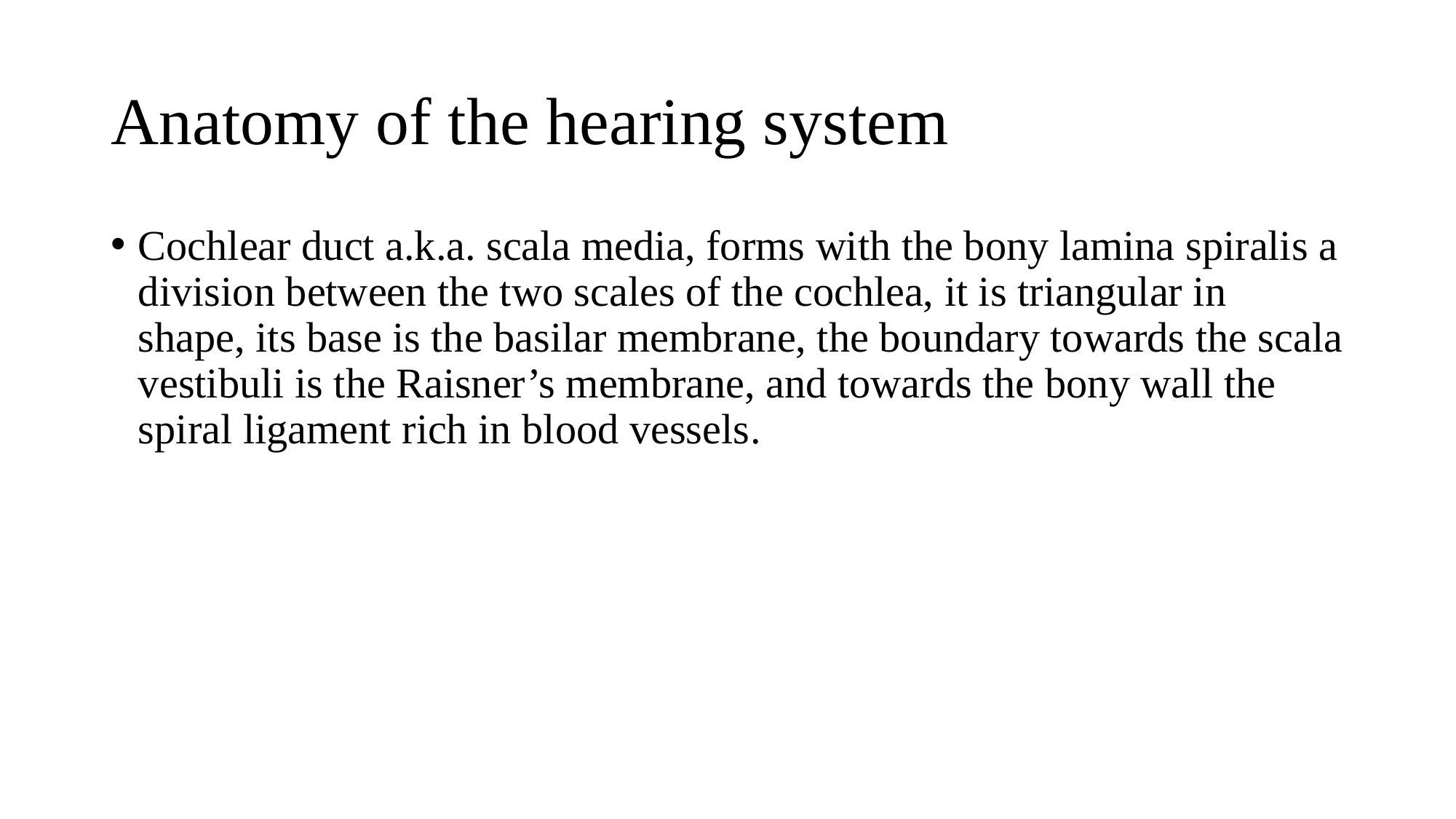

# Anatomy of the hearing system
Cochlear duct a.k.a. scala media, forms with the bony lamina spiralis a division between the two scales of the cochlea, it is triangular in shape, its base is the basilar membrane, the boundary towards the scala vestibuli is the Raisner’s membrane, and towards the bony wall the spiral ligament rich in blood vessels.